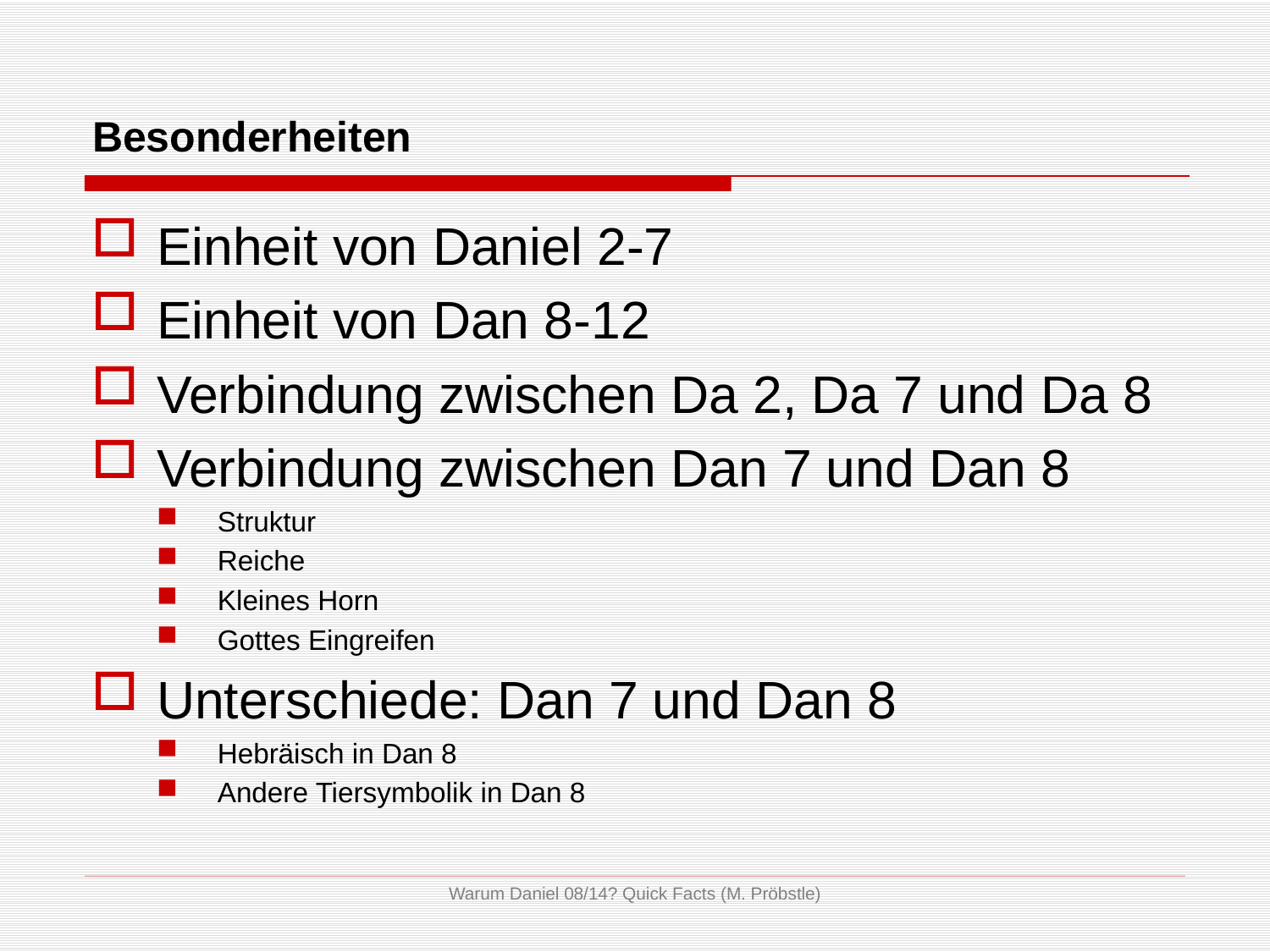

# Besonderheiten
Einheit von Daniel 2-7
Einheit von Dan 8-12
Verbindung zwischen Da 2, Da 7 und Da 8
Verbindung zwischen Dan 7 und Dan 8
Struktur
Reiche
Kleines Horn
Gottes Eingreifen
Unterschiede: Dan 7 und Dan 8
Hebräisch in Dan 8
Andere Tiersymbolik in Dan 8
Warum Daniel 08/14? Quick Facts (M. Pröbstle)